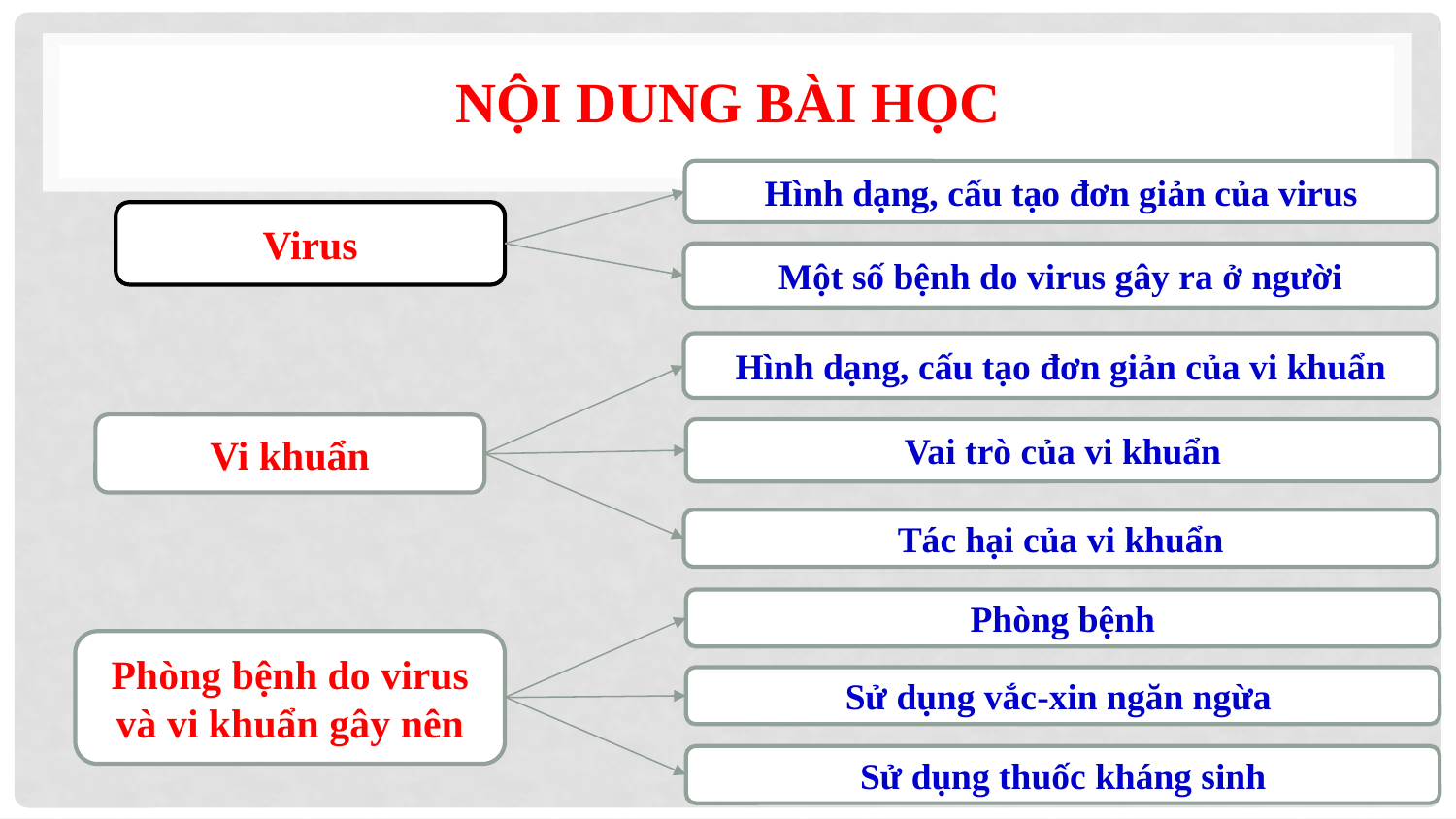

NỘI DUNG BÀI HỌC
Hình dạng, cấu tạo đơn giản của virus
Virus
Một số bệnh do virus gây ra ở người
Hình dạng, cấu tạo đơn giản của vi khuẩn
Vi khuẩn
Vai trò của vi khuẩn
Tác hại của vi khuẩn
Phòng bệnh
Phòng bệnh do virus và vi khuẩn gây nên
Sử dụng vắc-xin ngăn ngừa
Sử dụng thuốc kháng sinh